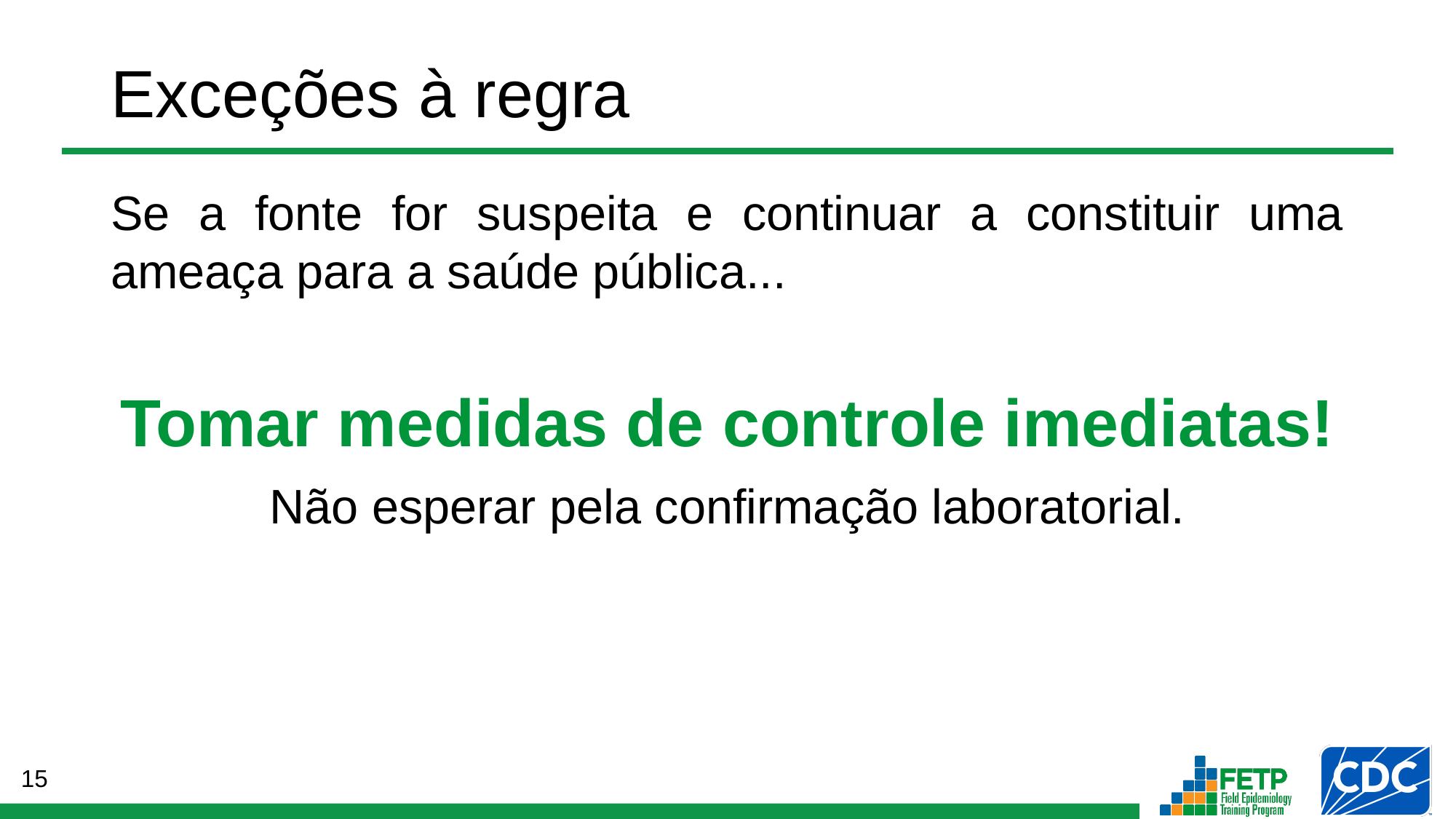

# Exceções à regra
Se a fonte for suspeita e continuar a constituir uma ameaça para a saúde pública...

Tomar medidas de controle imediatas!
Não esperar pela confirmação laboratorial.